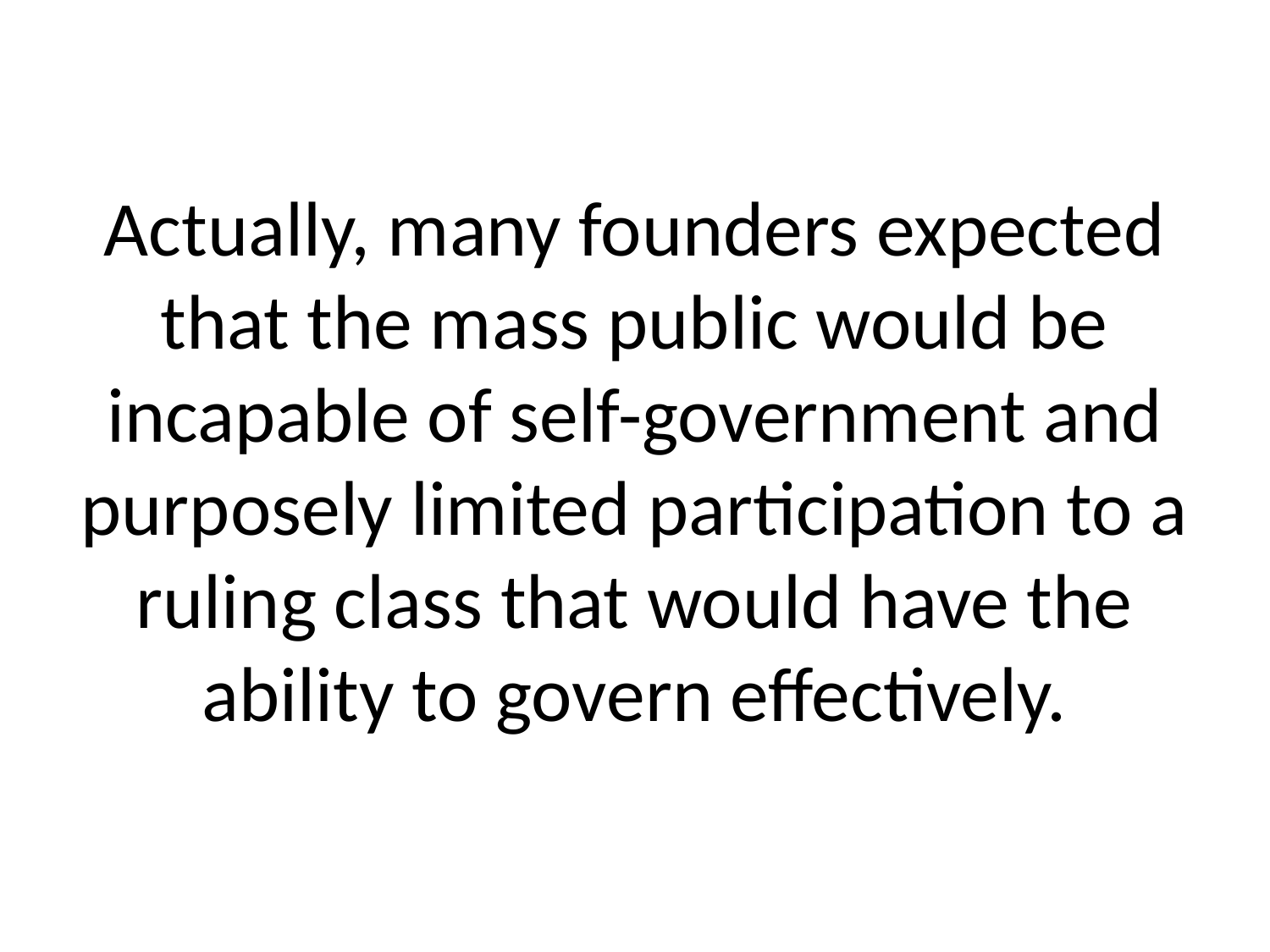

# Actually, many founders expected that the mass public would be incapable of self-government and purposely limited participation to a ruling class that would have the ability to govern effectively.